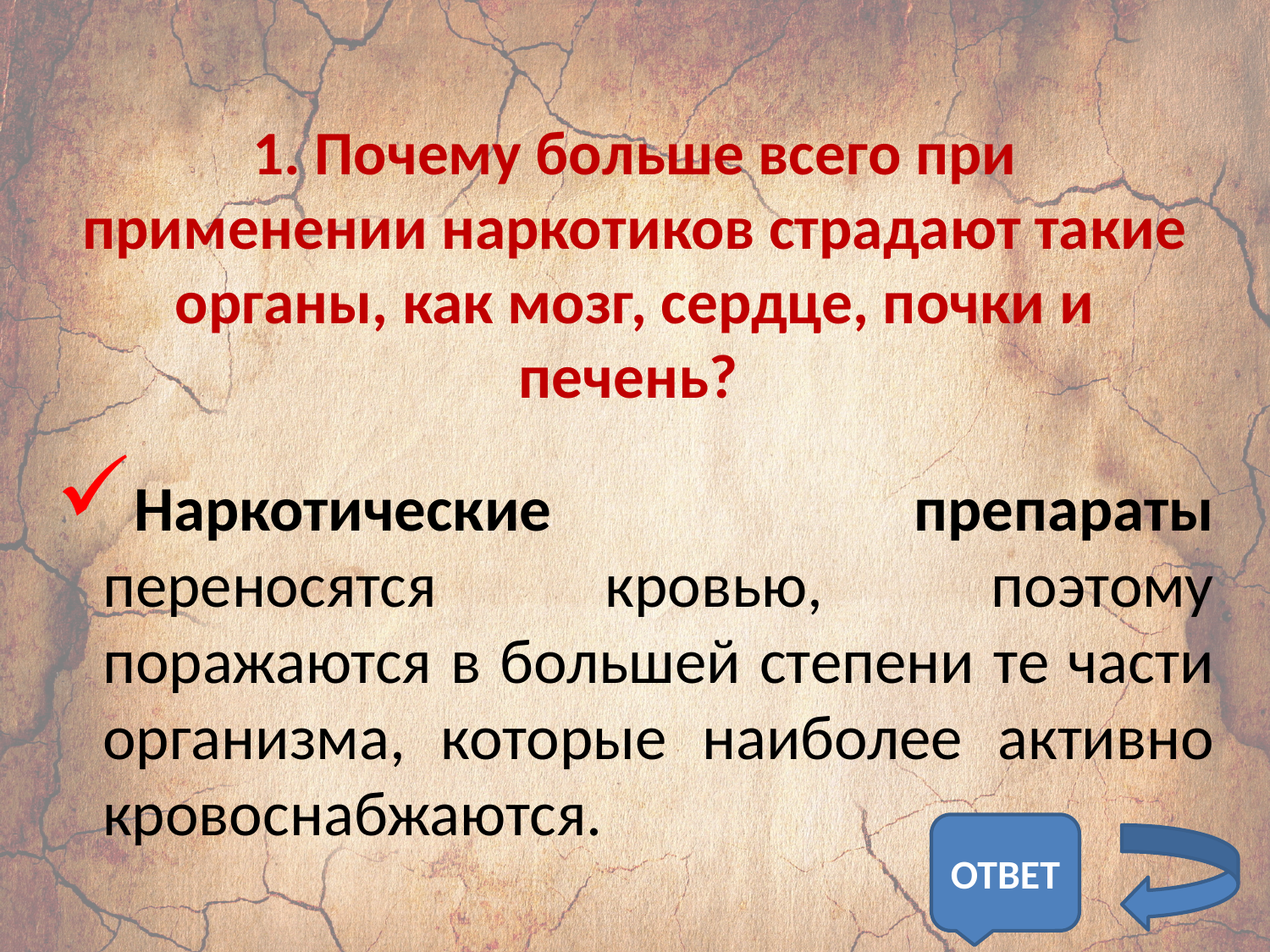

# 1. Почему больше всего при применении наркотиков страдают такие органы, как мозг, сердце, почки и печень?
Наркотические препараты переносятся кровью, поэтому поражаются в большей степени те части организма, которые наиболее активно кровоснабжаются.
ОТВЕТ